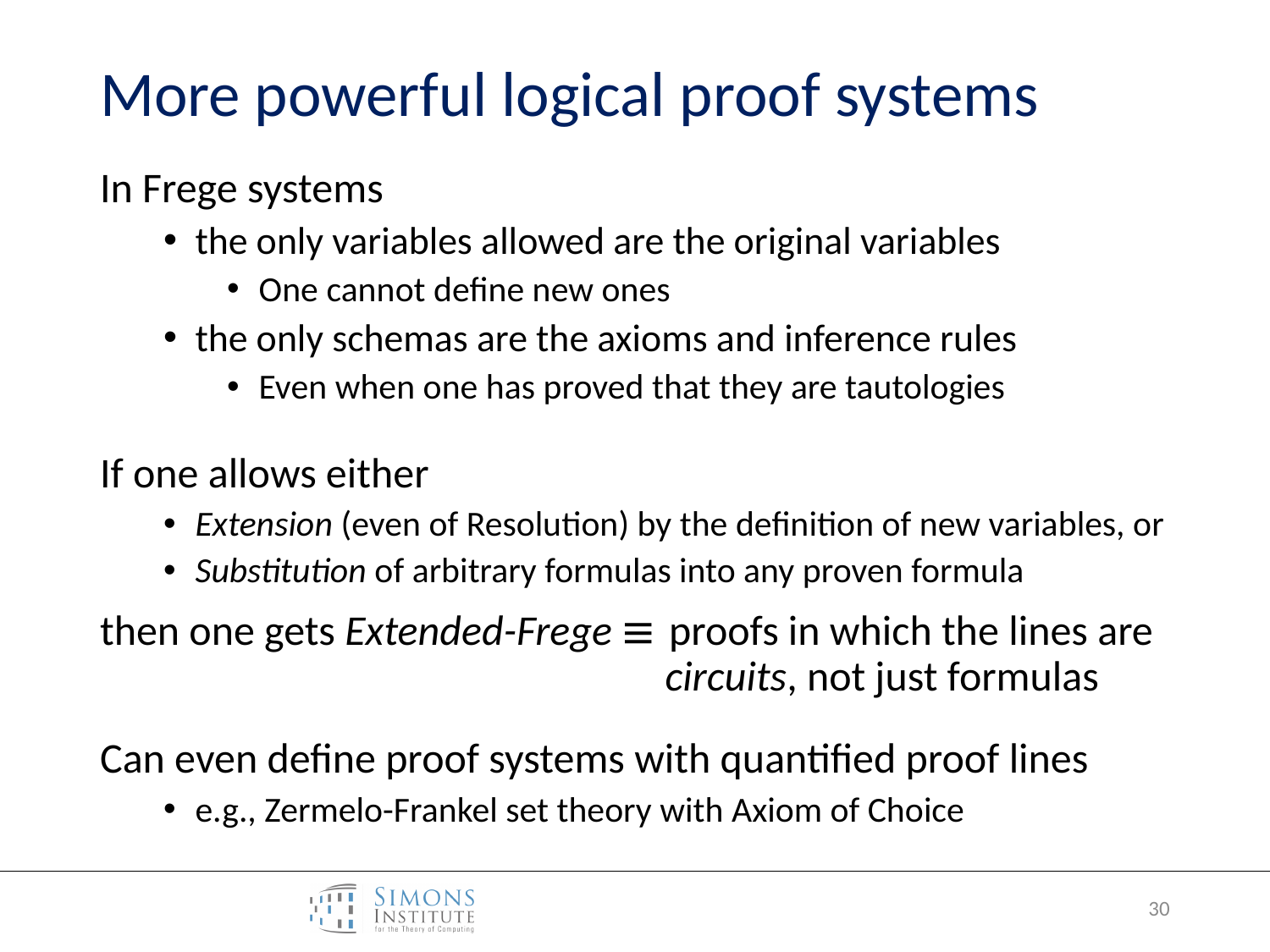

# More powerful logical proof systems
In Frege systems
the only variables allowed are the original variables
One cannot define new ones
the only schemas are the axioms and inference rules
Even when one has proved that they are tautologies

If one allows either
Extension (even of Resolution) by the definition of new variables, or
Substitution of arbitrary formulas into any proven formula
then one gets Extended-Frege ≡ proofs in which the lines are 				      circuits, not just formulas

Can even define proof systems with quantified proof lines
e.g., Zermelo-Frankel set theory with Axiom of Choice
30